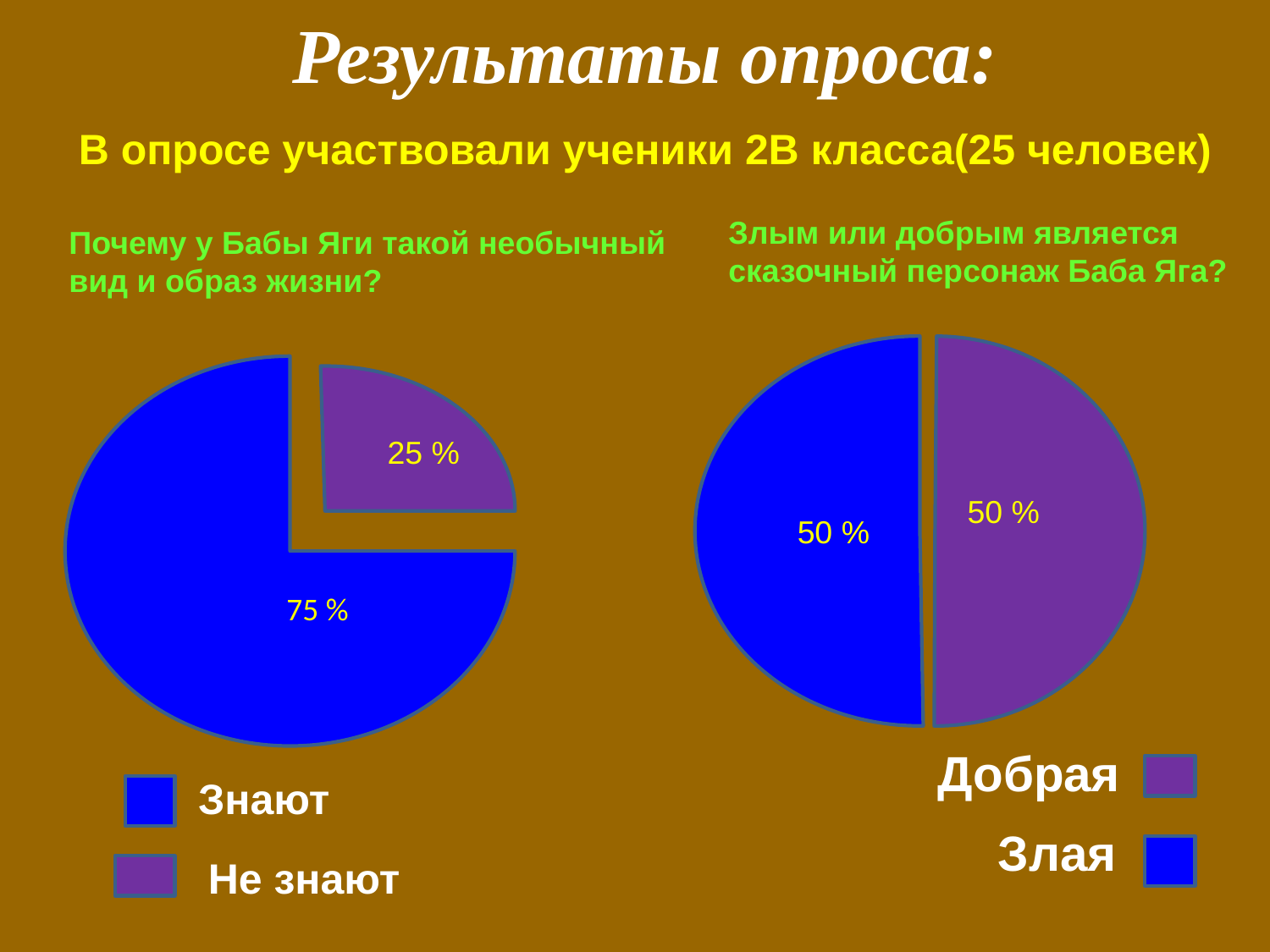

Результаты опроса:
В опросе участвовали ученики 2В класса(25 человек)
Злым или добрым является
сказочный персонаж Баба Яга?
Почему у Бабы Яги такой необычный
вид и образ жизни?

75%75 %
25 %
50 %
50 %
Добрая

Знают

Злая

Не знают